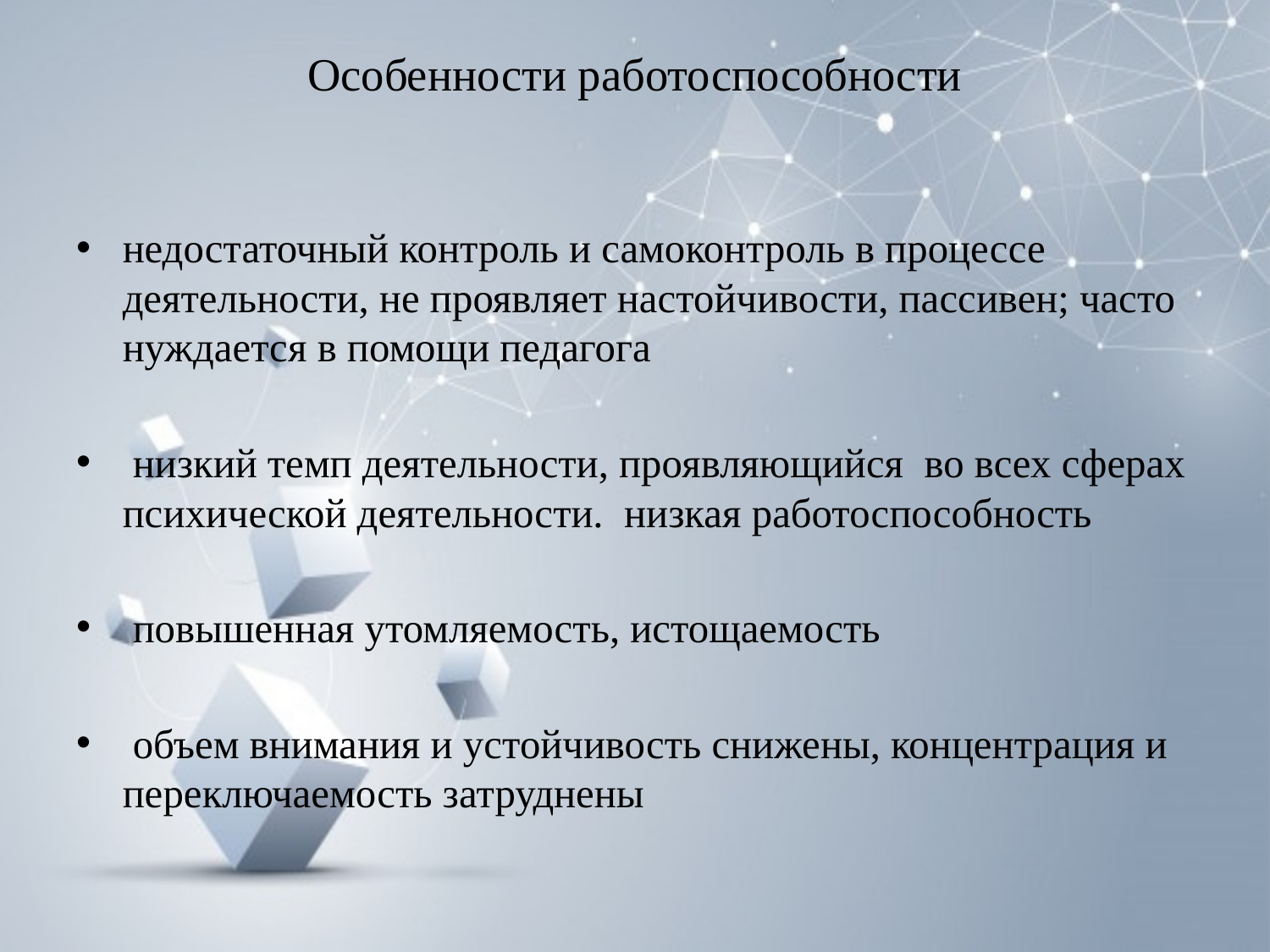

# Особенности работоспособности

недостаточный контроль и самоконтроль в процессе деятельности, не проявляет настойчивости, пассивен; часто нуждается в помощи педагога

 низкий темп деятельности, проявляющийся  во всех сферах психической деятельности.  низкая работоспособность

 повышенная утомляемость, истощаемость

 объем внимания и устойчивость снижены, концентрация и переключаемость затруднены